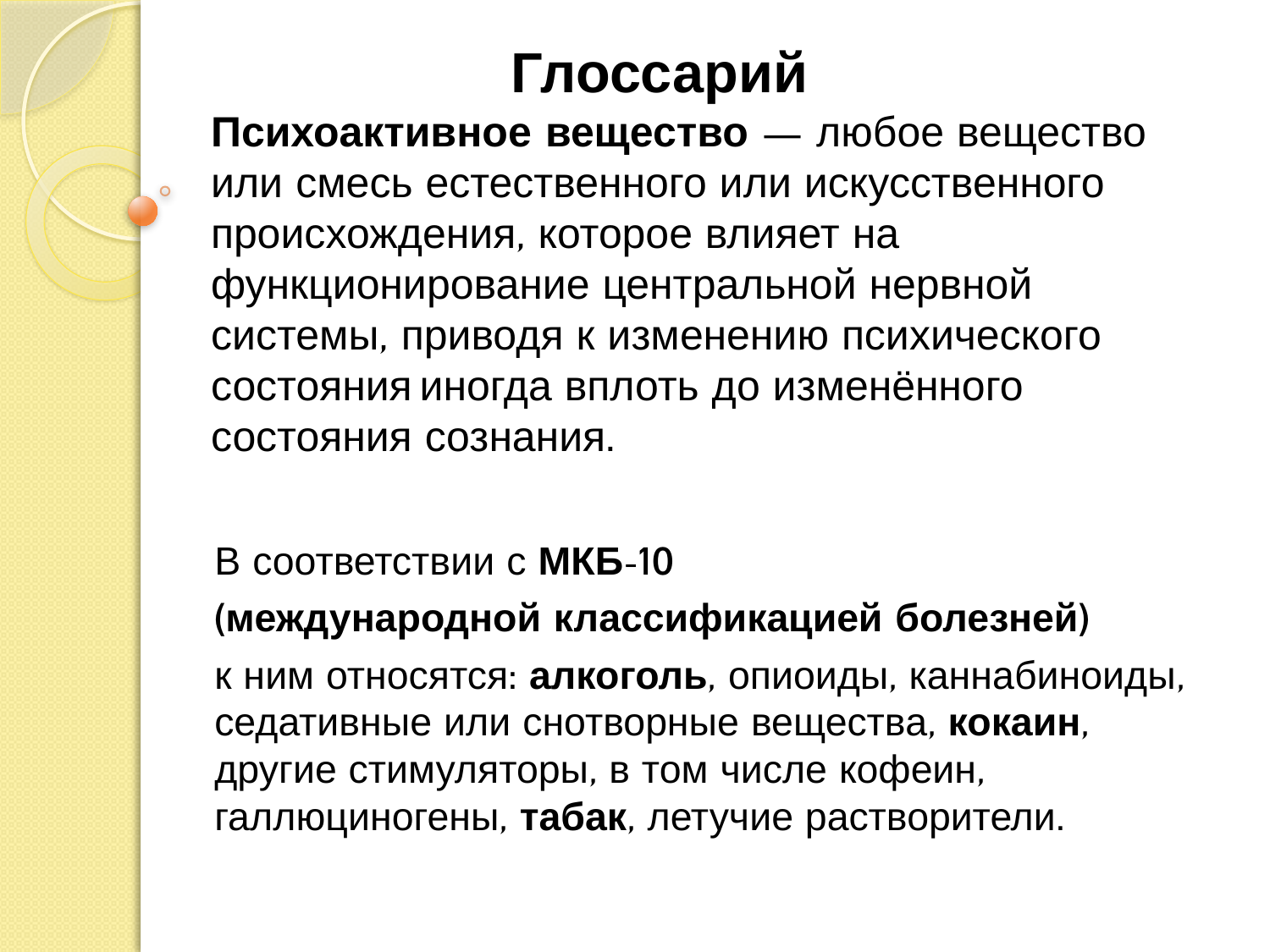

Глоссарий
# Психоактивное вещество — любое вещество или смесь естественного или искусственного происхождения, которое влияет на функционирование центральной нервной системы, приводя к изменению психического состояния иногда вплоть до изменённого состояния сознания.
В соответствии с МКБ-10
(международной классификацией болезней)
к ним относятся: алкоголь, опиоиды, каннабиноиды, седативные или снотворные вещества, кокаин, другие стимуляторы, в том числе кофеин, галлюциногены, табак, летучие растворители.